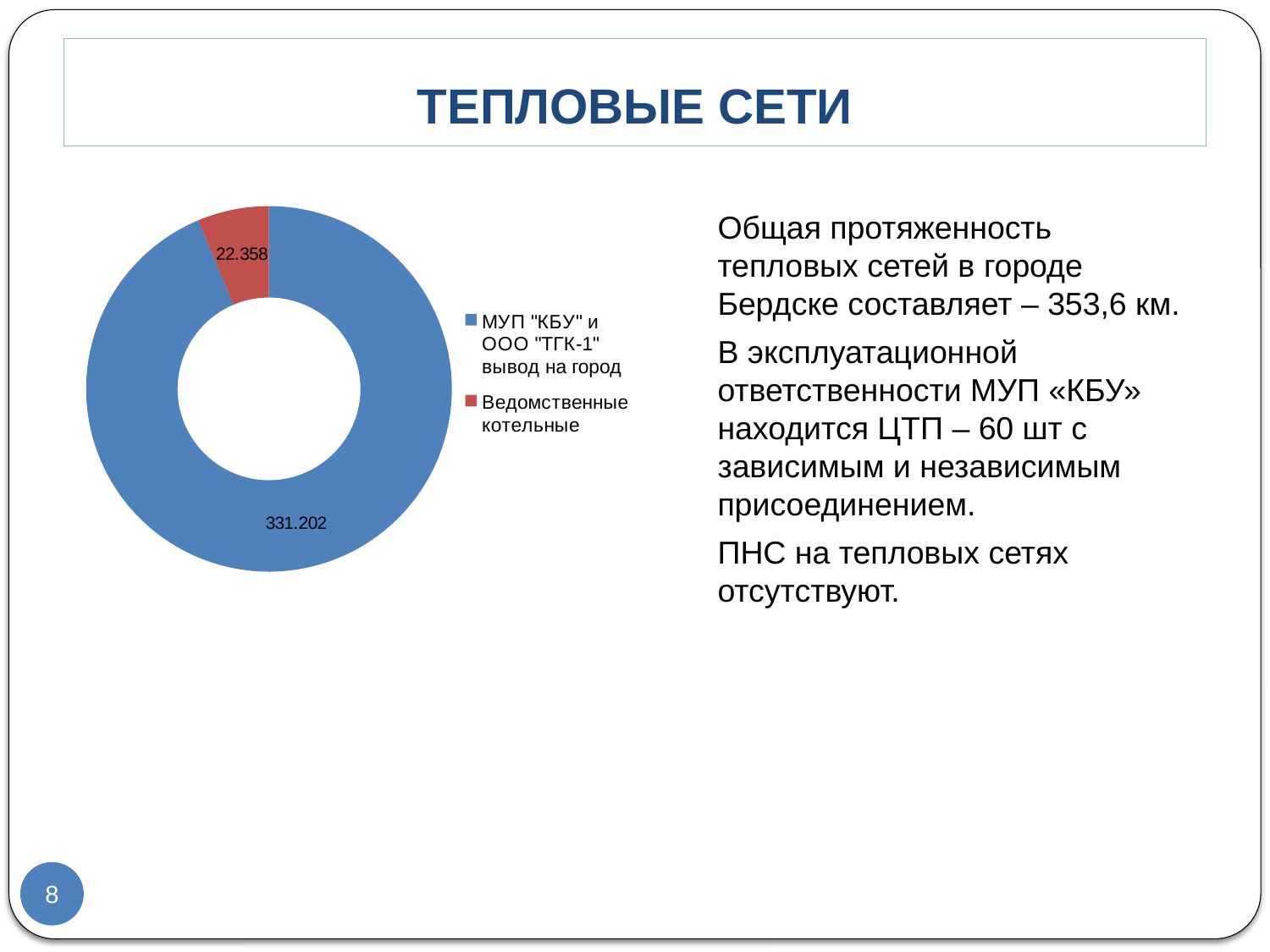

# Тепловые сети

### Chart

| Category |  |
|---|---|
| МУП "КБУ" и ООО "ТГК-1" вывод на город | 331.202 |
| Ведомственные котельные | 22.358000000000004 |
Общая протяженность тепловых сетей в городе Бердске составляет – 353,6 км.
В эксплуатационной ответственности МУП «КБУ» находится ЦТП – 60 шт с зависимым и независимым присоединением.
ПНС на тепловых сетях отсутствуют.

8